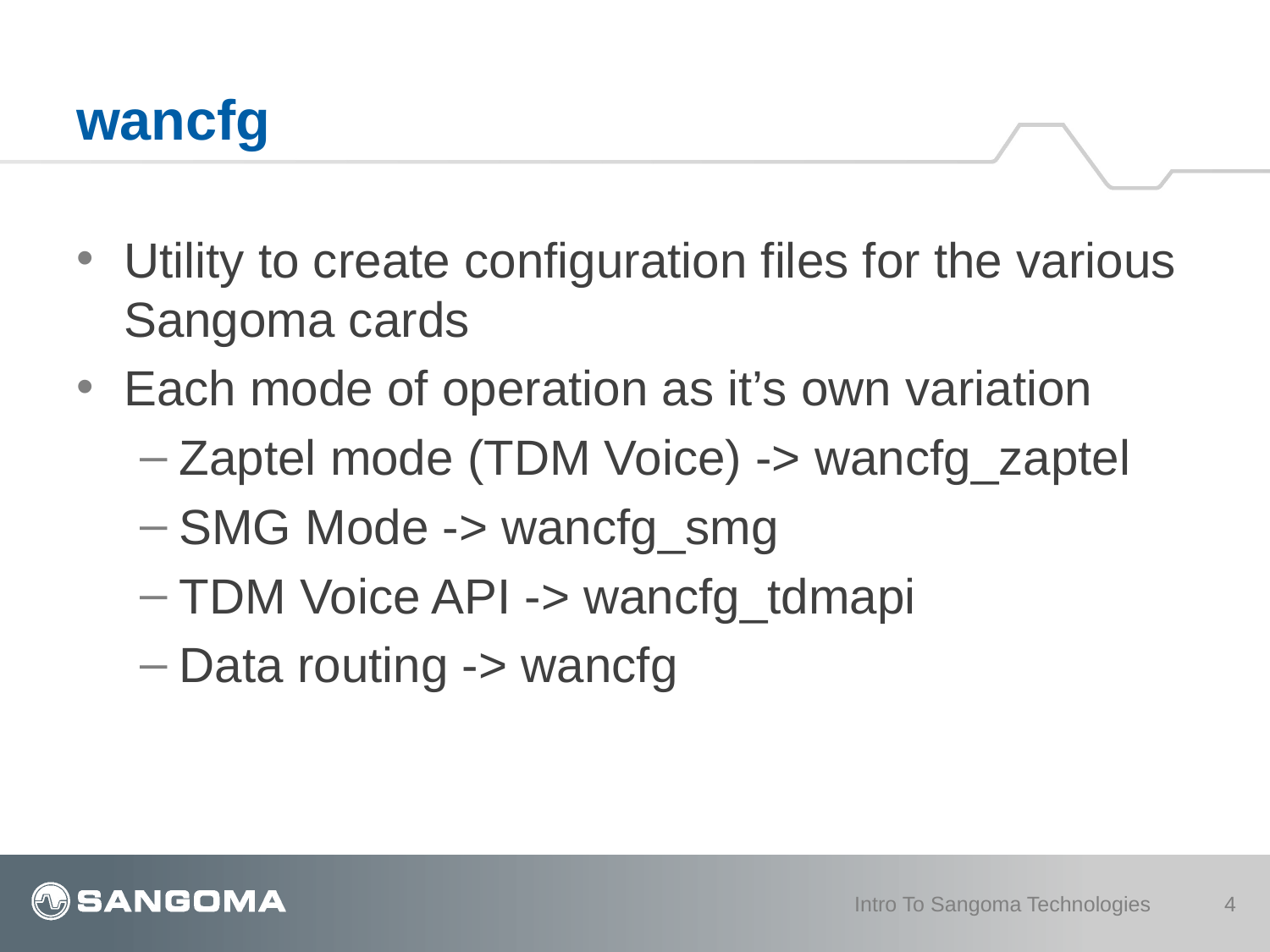

# wancfg
Utility to create configuration files for the various Sangoma cards
Each mode of operation as it’s own variation
Zaptel mode (TDM Voice) -> wancfg_zaptel
SMG Mode -> wancfg_smg
TDM Voice API -> wancfg_tdmapi
Data routing -> wancfg

Intro To Sangoma Technologies
4